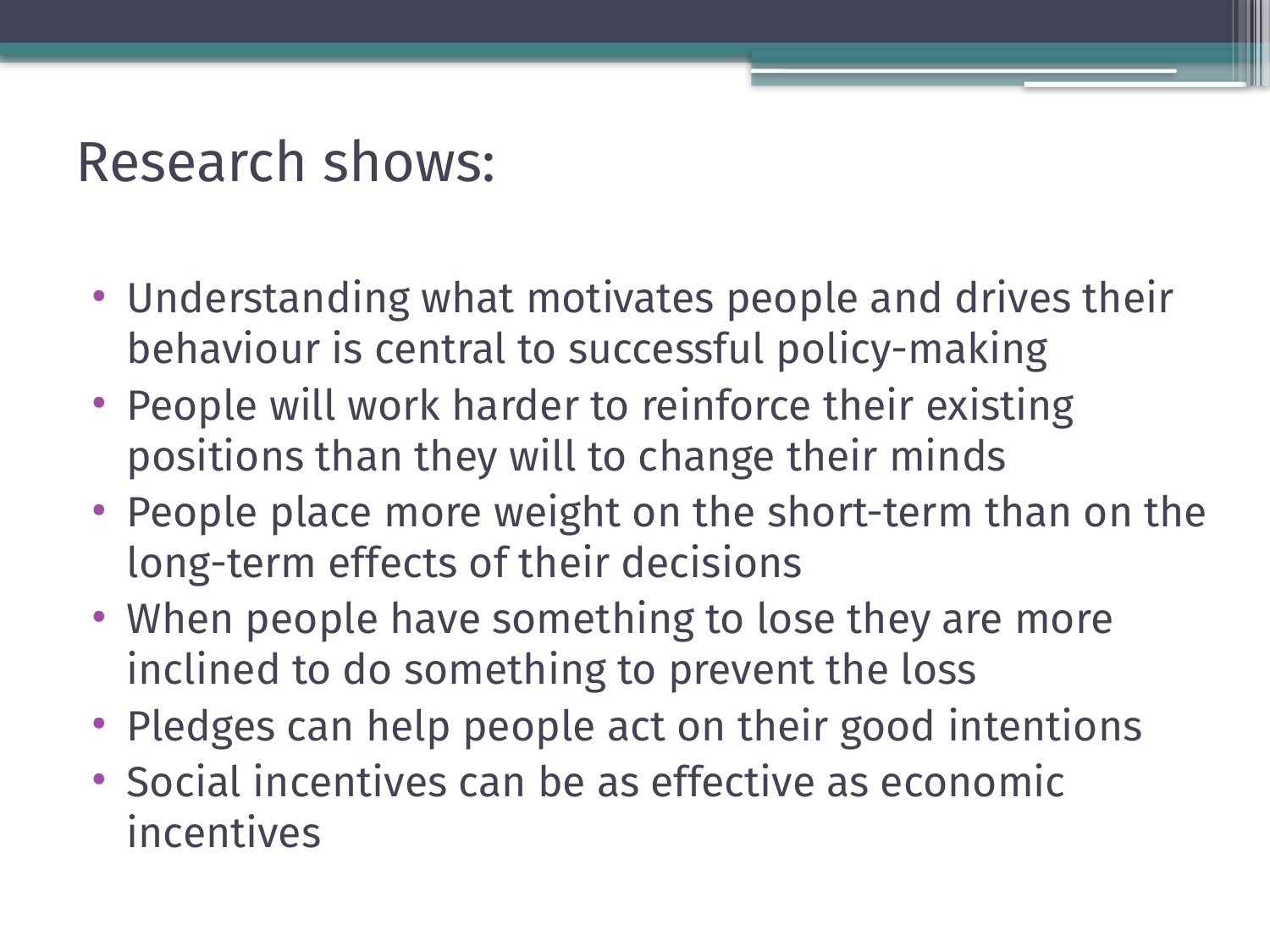

# Research shows:
Understanding what motivates people and drives their behaviour is central to successful policy-making
People will work harder to reinforce their existing positions than they will to change their minds
People place more weight on the short-term than on the long-term effects of their decisions
When people have something to lose they are more inclined to do something to prevent the loss
Pledges can help people act on their good intentions
Social incentives can be as effective as economic incentives